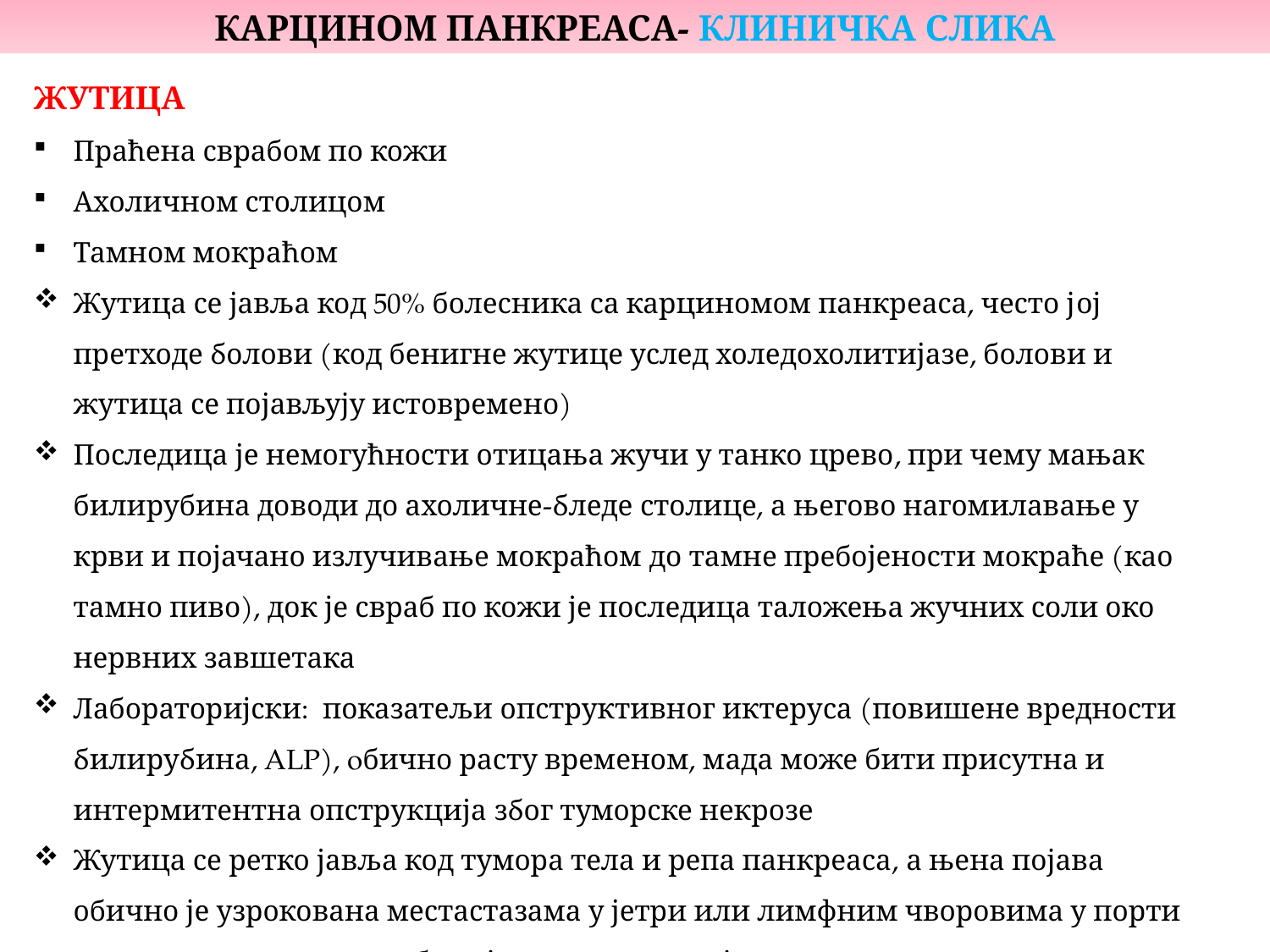

КАРЦИНОМ ПАНКРЕАСА- КЛИНИЧКА СЛИКА
ЖУТИЦА
Праћена сврабом по кожи
Ахоличном столицом
Тамном мокраћом
Жутица се јавља код 50% болесника са карциномом панкреаса, често јој претходе болови (код бенигне жутице услед холедохолитијазе, болови и жутица се појављују истовремено)
Последица је немогућности отицања жучи у танко црево, при чему мањак билирубина доводи до ахоличне-бледе столице, а његово нагомилавање у крви и појачано излучивање мокраћом до тамне пребојености мокраће (као тамно пиво), док је свраб по кожи је последица таложења жучних соли око нервних завшетака
Лабораторијски:  показатељи опструктивног иктеруса (повишене вредности билирубина, ALP), oбично расту временом, мада може бити присутна и интермитентна опструкција због туморске некрозе
Жутица се ретко јавља код тумора тела и репа панкреаса, а њена појава обично је узрокована местастазама у јетри или лимфним чворовима у порти хепатис, што доводи до билијарне опструкције